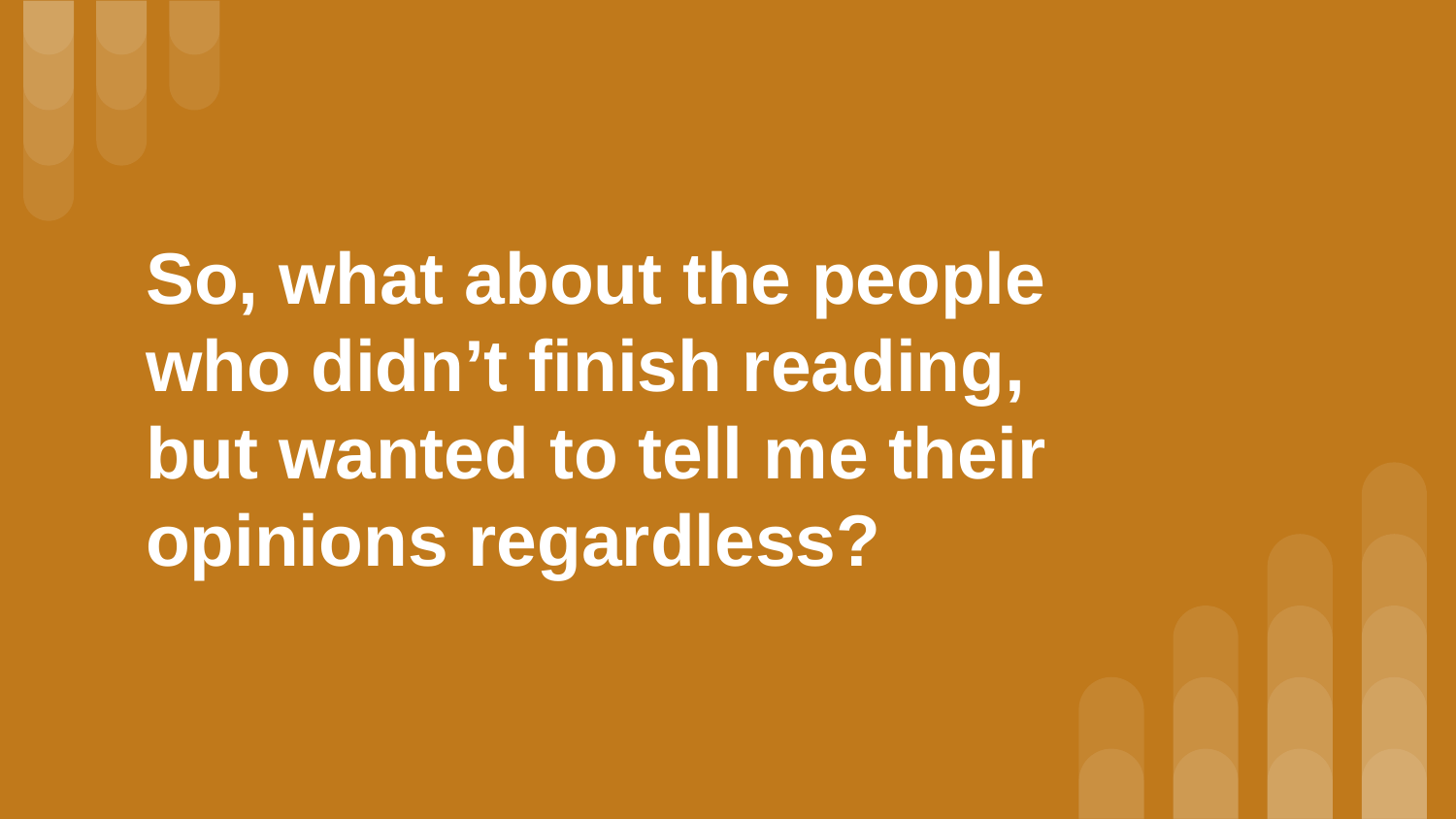

# So, what about the people who didn’t finish reading, but wanted to tell me their opinions regardless?